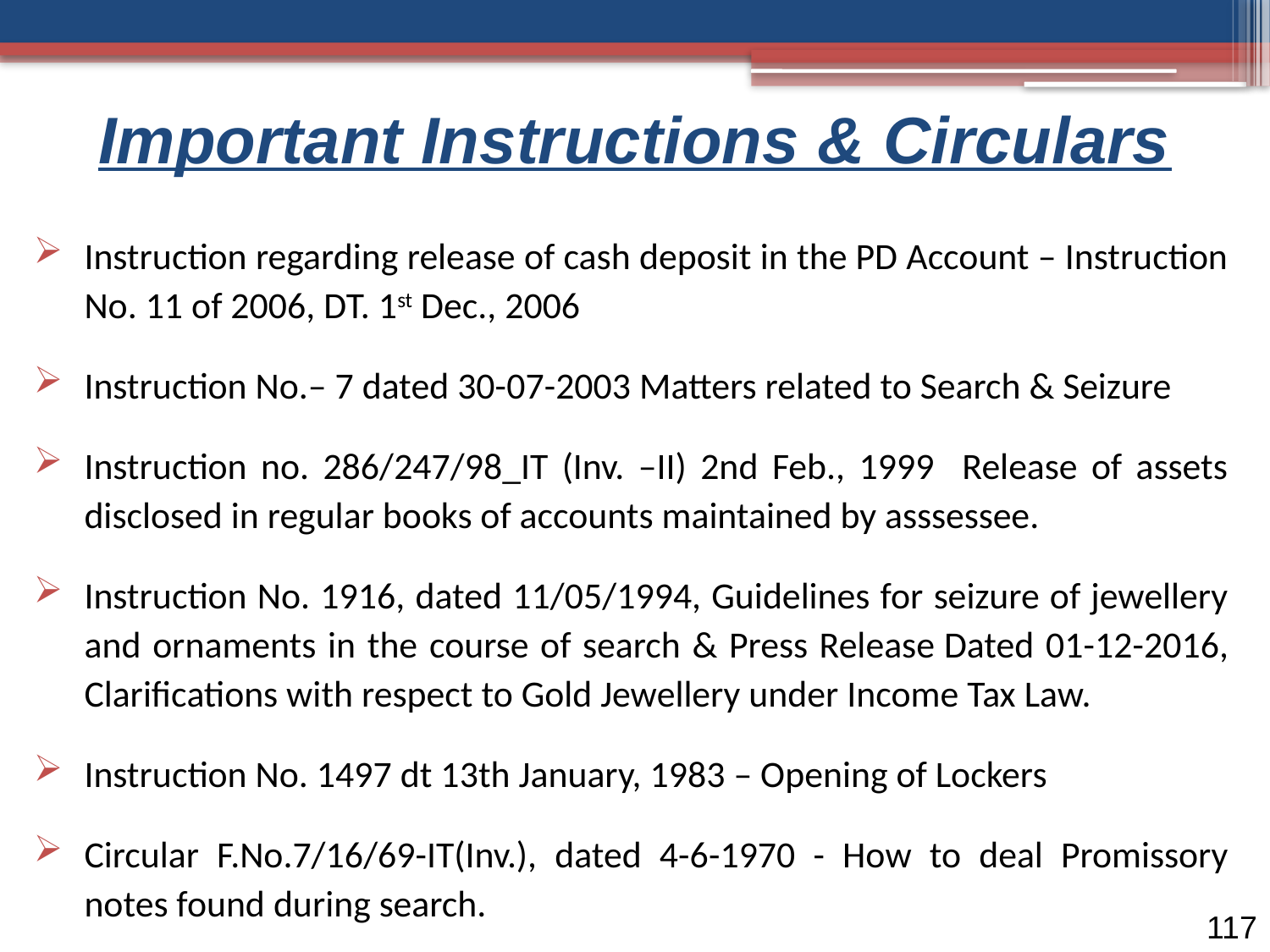

# Important Instructions & Circulars
Instruction regarding release of cash deposit in the PD Account – Instruction No. 11 of 2006, DT. 1st Dec., 2006
Instruction No.– 7 dated 30-07-2003 Matters related to Search & Seizure
Instruction no. 286/247/98_IT (Inv. –II) 2nd Feb., 1999  Release of assets disclosed in regular books of accounts maintained by asssessee.
Instruction No. 1916, dated 11/05/1994, Guidelines for seizure of jewellery and ornaments in the course of search & Press Release Dated 01-12-2016, Clarifications with respect to Gold Jewellery under Income Tax Law.
Instruction No. 1497 dt 13th January, 1983 – Opening of Lockers
Circular F.No.7/16/69-IT(Inv.), dated 4-6-1970 - How to deal Promissory notes found during search.
117